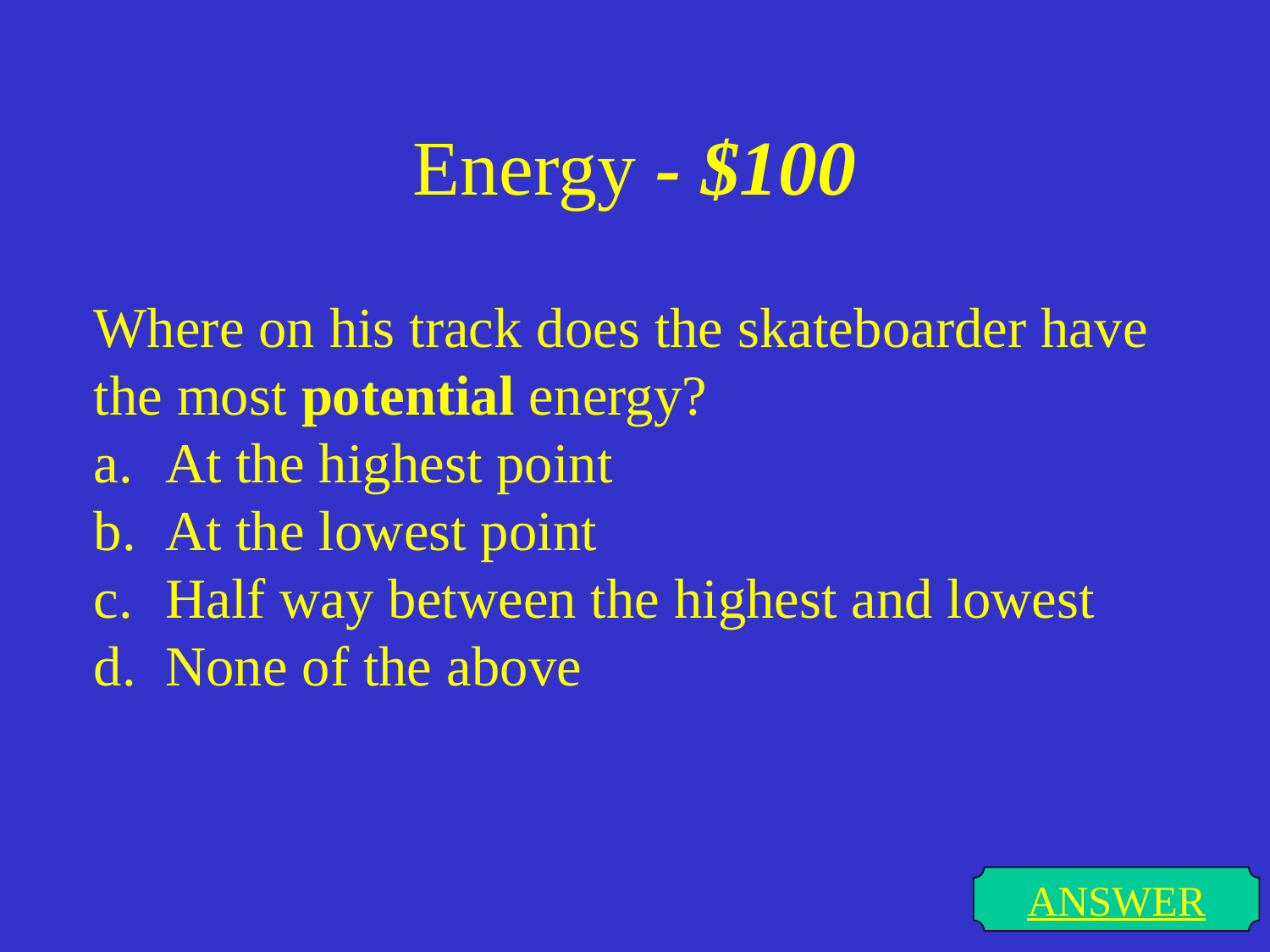

# Energy - $100
Where on his track does the skateboarder have the most potential energy?
At the highest point
At the lowest point
Half way between the highest and lowest
None of the above

ANSWER